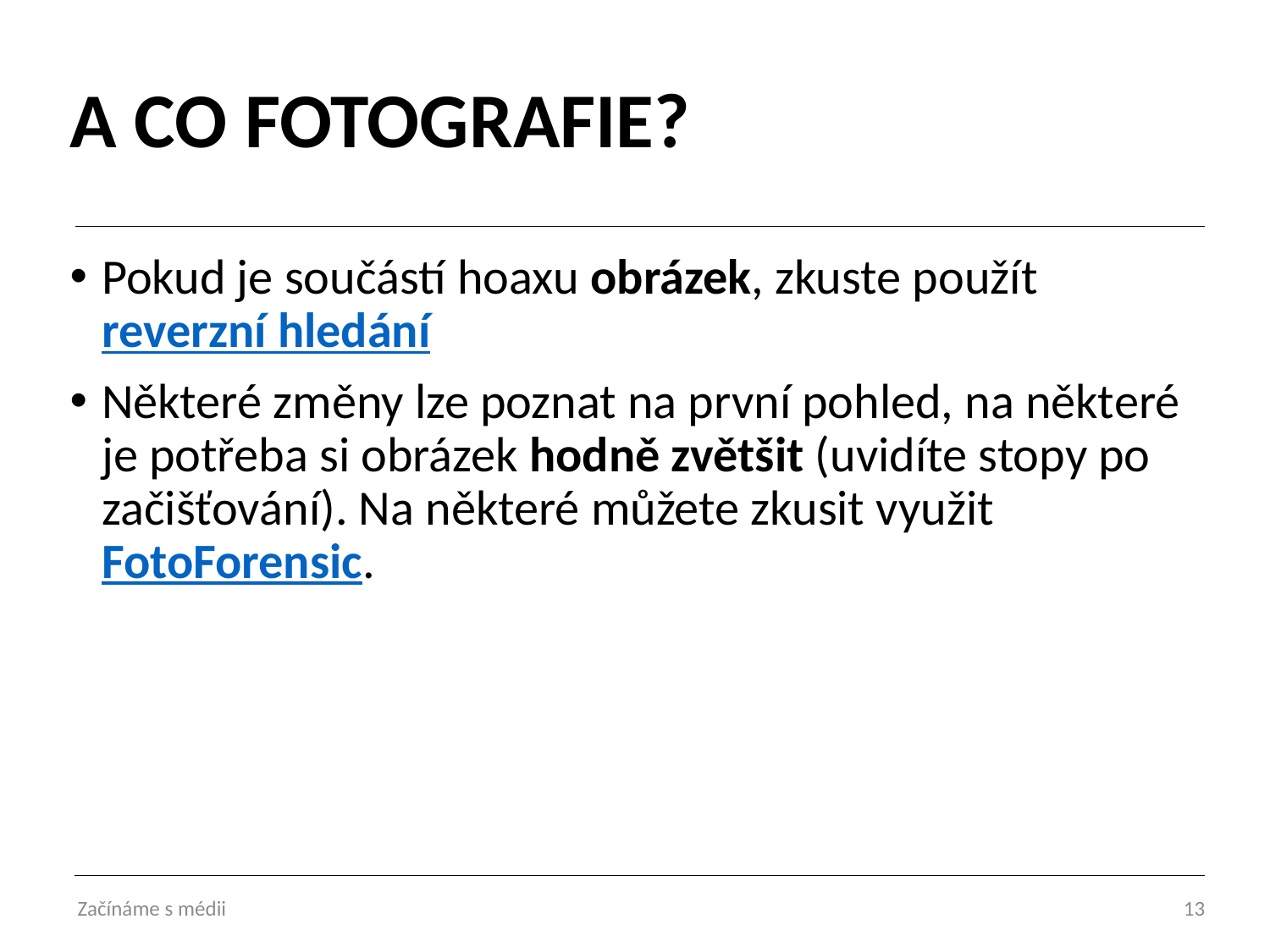

# A CO FOTOGRAFIE?
Pokud je součástí hoaxu obrázek, zkuste použít reverzní hledání
Některé změny lze poznat na první pohled, na některé je potřeba si obrázek hodně zvětšit (uvidíte stopy po začišťování). Na některé můžete zkusit využit FotoForensic.

Začínáme s médii
13